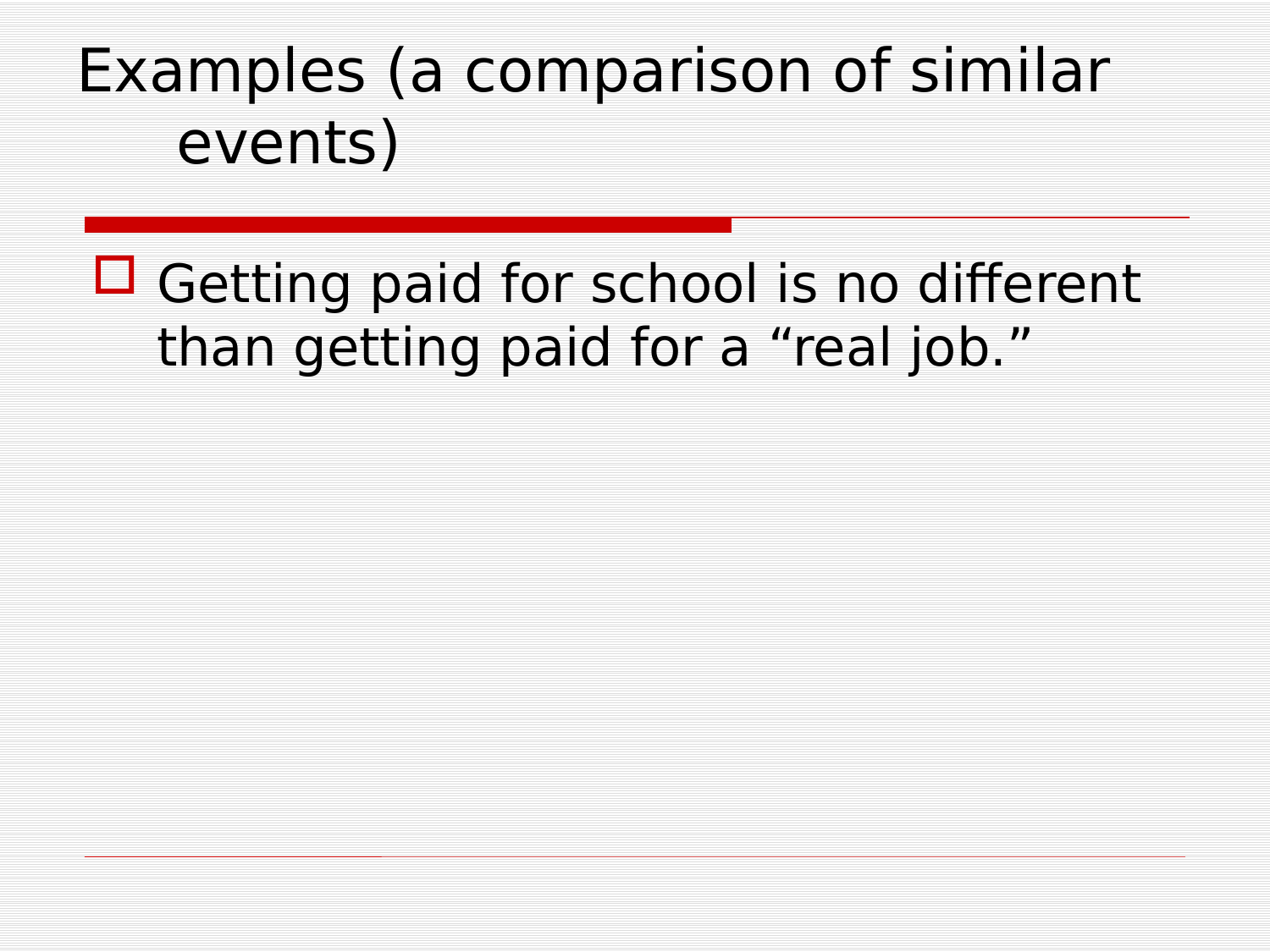

# Examples (a comparison of similar events)
Getting paid for school is no different than getting paid for a “real job.”